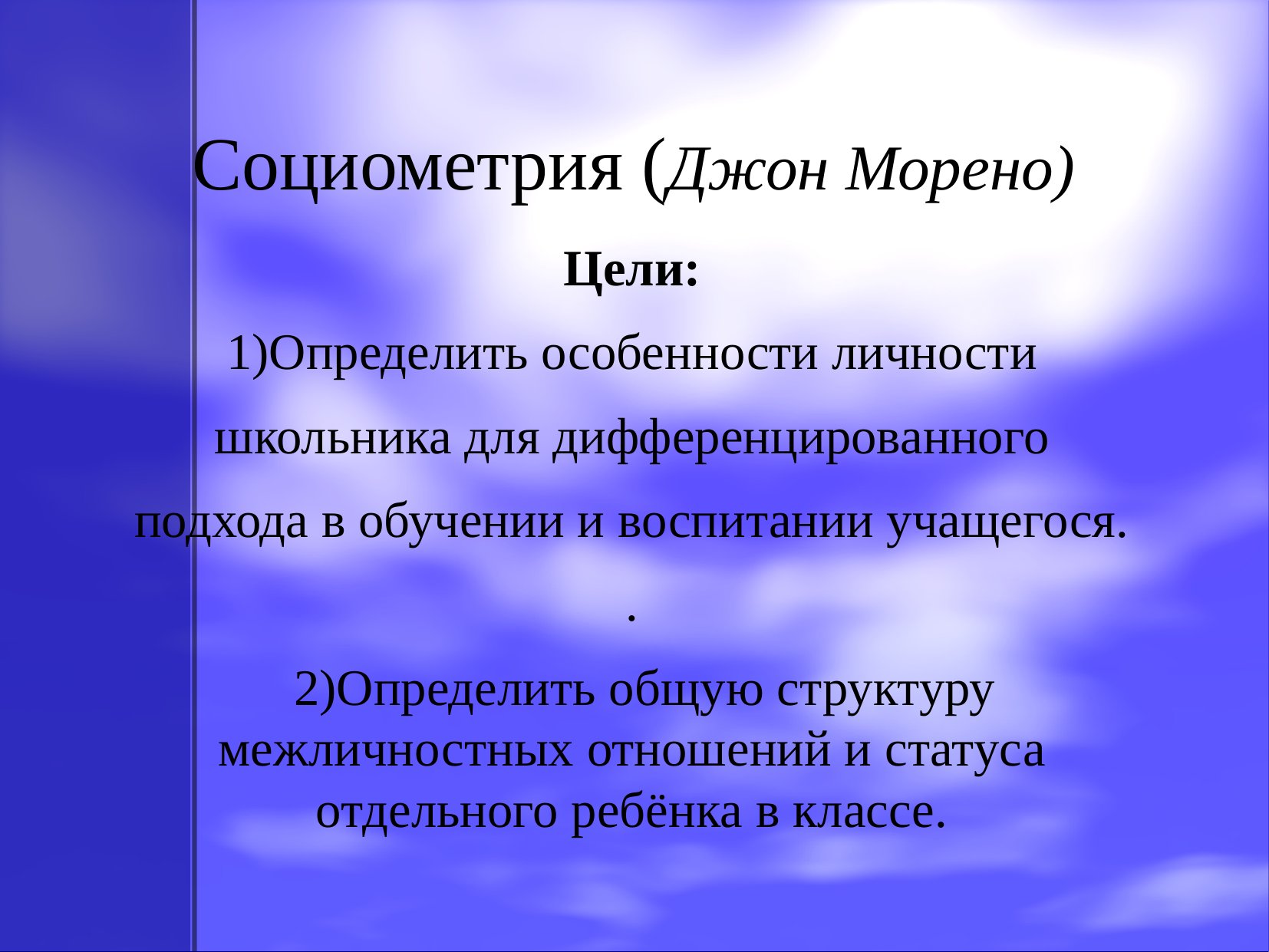

Социометрия (Джон Морено)
Цели:
1)Определить особенности личности
школьника для дифференцированного
подхода в обучении и воспитании учащегося.
.
  2)Определить общую структуру межличностных отношений и статуса отдельного ребёнка в классе.